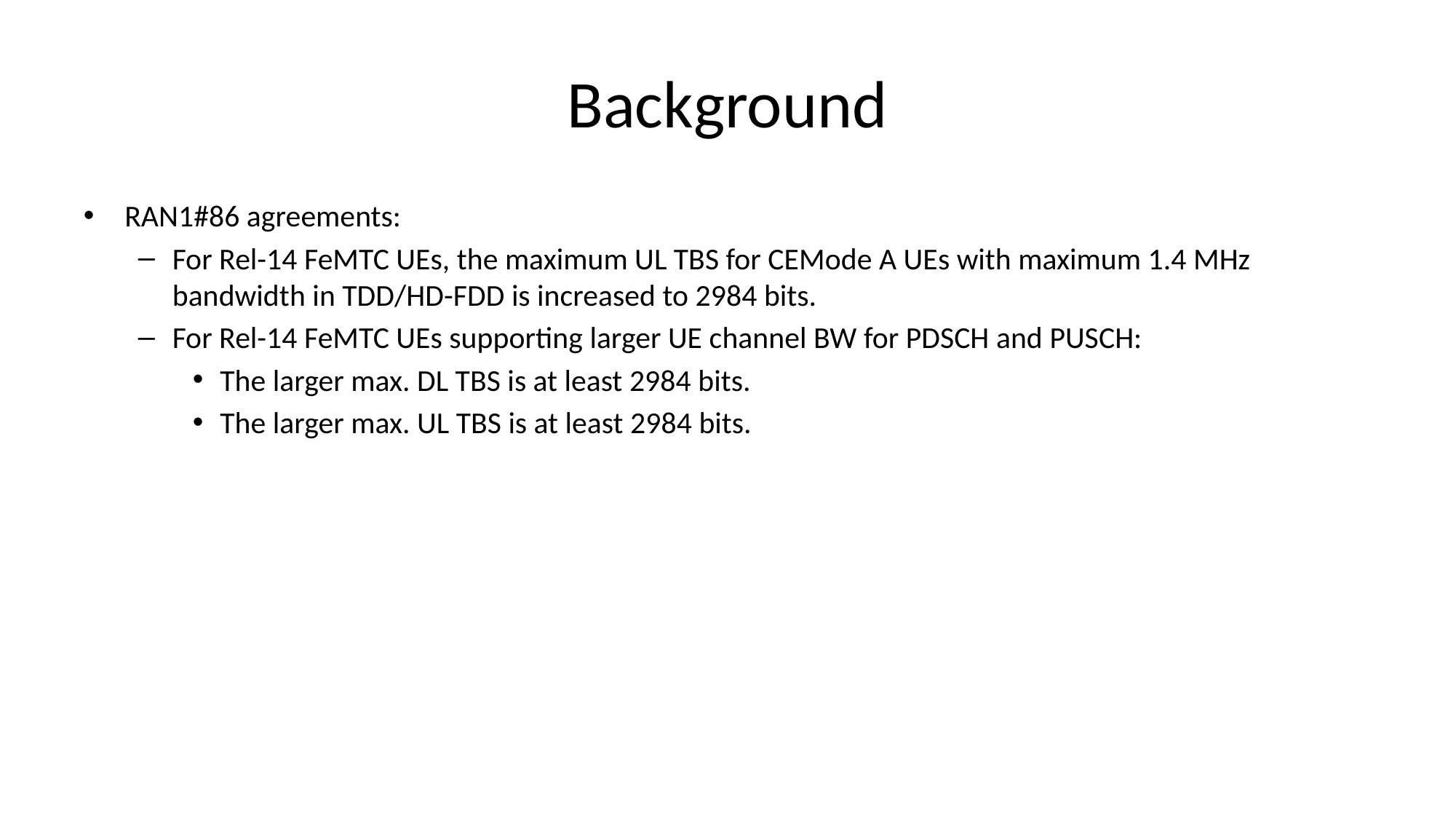

# Background
RAN1#86 agreements:
For Rel-14 FeMTC UEs, the maximum UL TBS for CEMode A UEs with maximum 1.4 MHz bandwidth in TDD/HD-FDD is increased to 2984 bits.
For Rel-14 FeMTC UEs supporting larger UE channel BW for PDSCH and PUSCH:
The larger max. DL TBS is at least 2984 bits.
The larger max. UL TBS is at least 2984 bits.